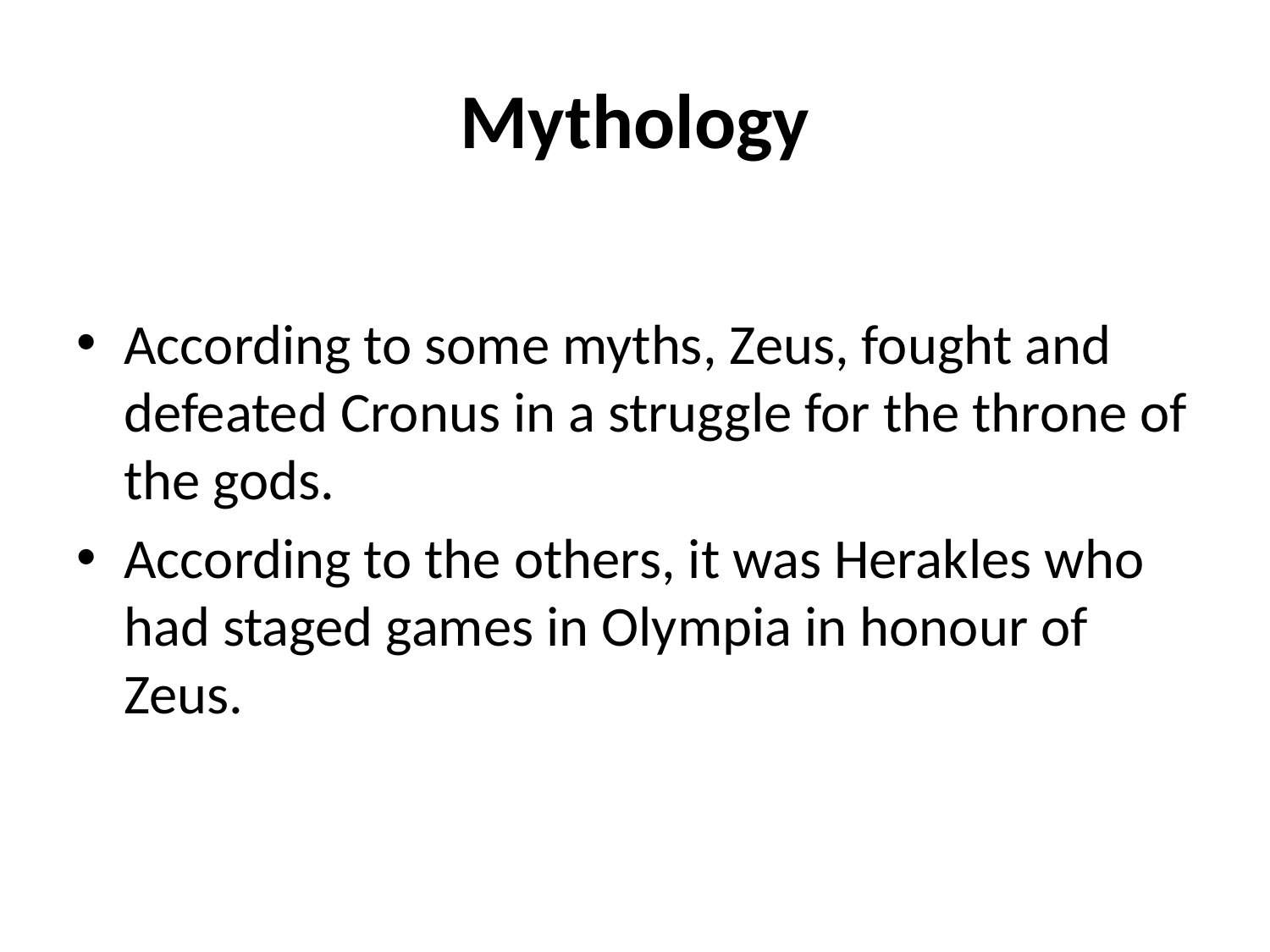

# Mythology

According to some myths, Zeus, fought and defeated Cronus in a struggle for the throne of the gods.
According to the others, it was Herakles who had staged games in Olympia in honour of Zeus.